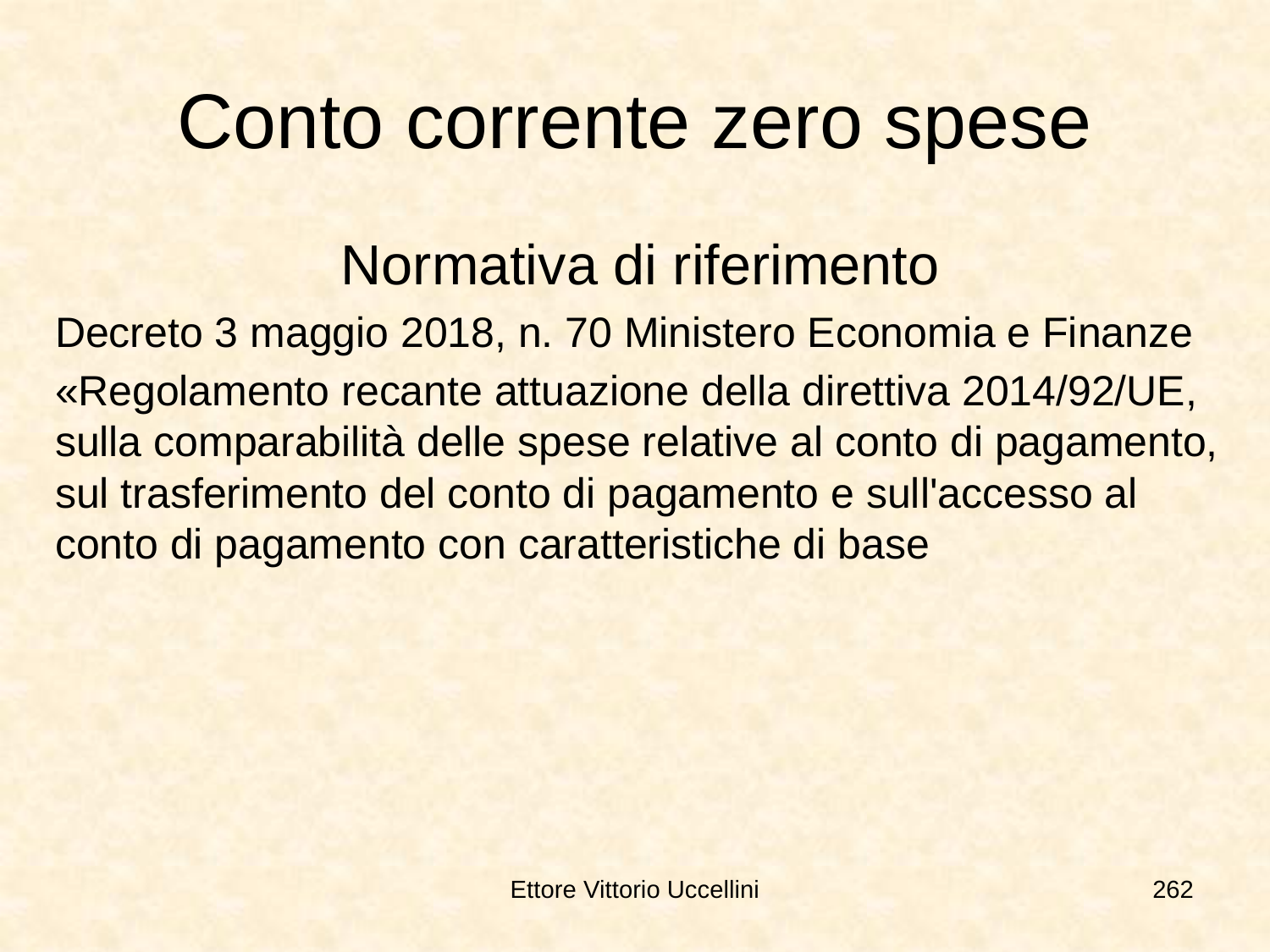

# Conto corrente zero spese
Normativa di riferimento
Decreto 3 maggio 2018, n. 70 Ministero Economia e Finanze
«Regolamento recante attuazione della direttiva 2014/92/UE, sulla comparabilità delle spese relative al conto di pagamento, sul trasferimento del conto di pagamento e sull'accesso al conto di pagamento con caratteristiche di base
Ettore Vittorio Uccellini
262